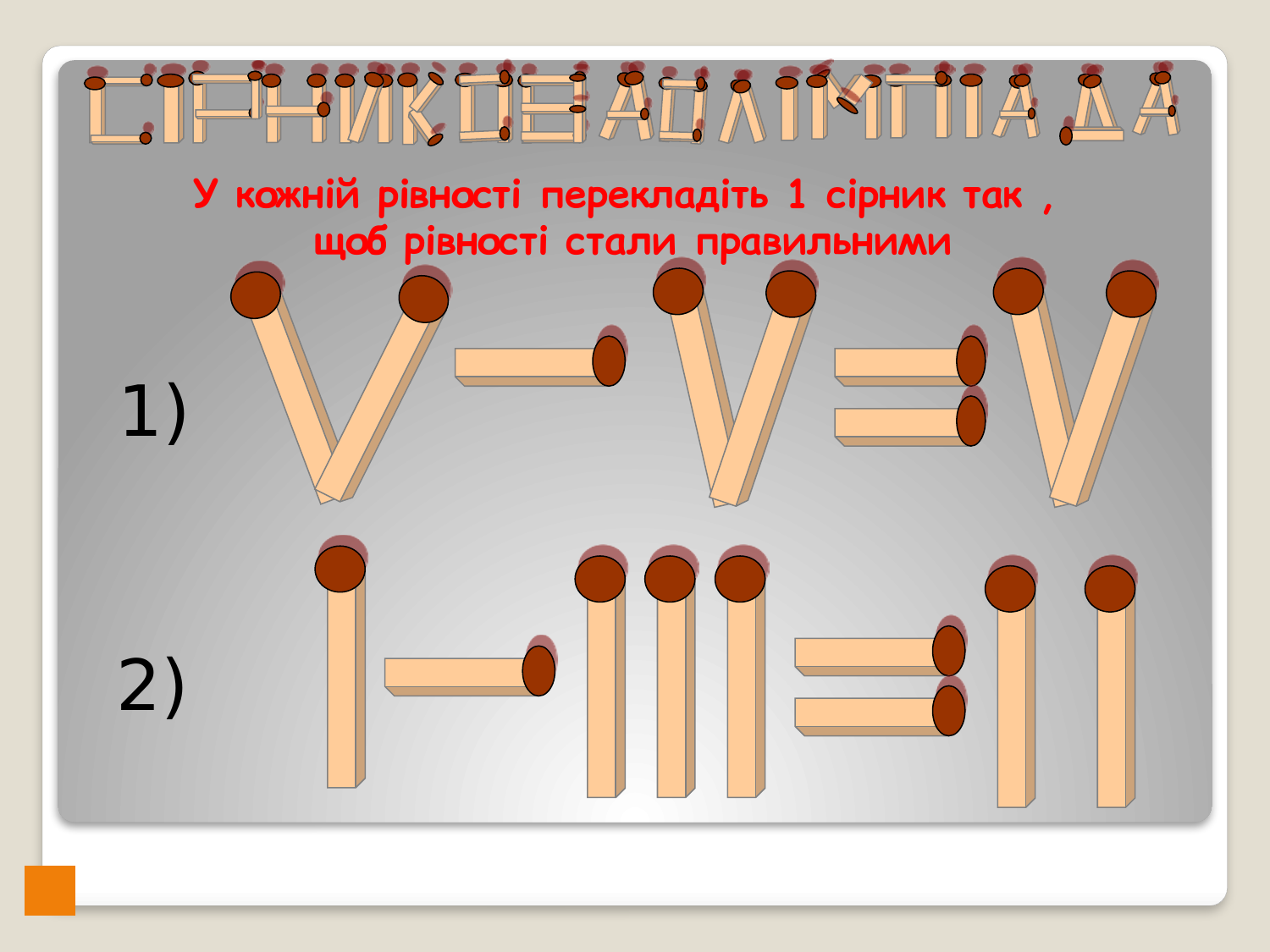

# У кожній рівності перекладіть 1 сірник так , щоб рівності стали правильними

1)

2)